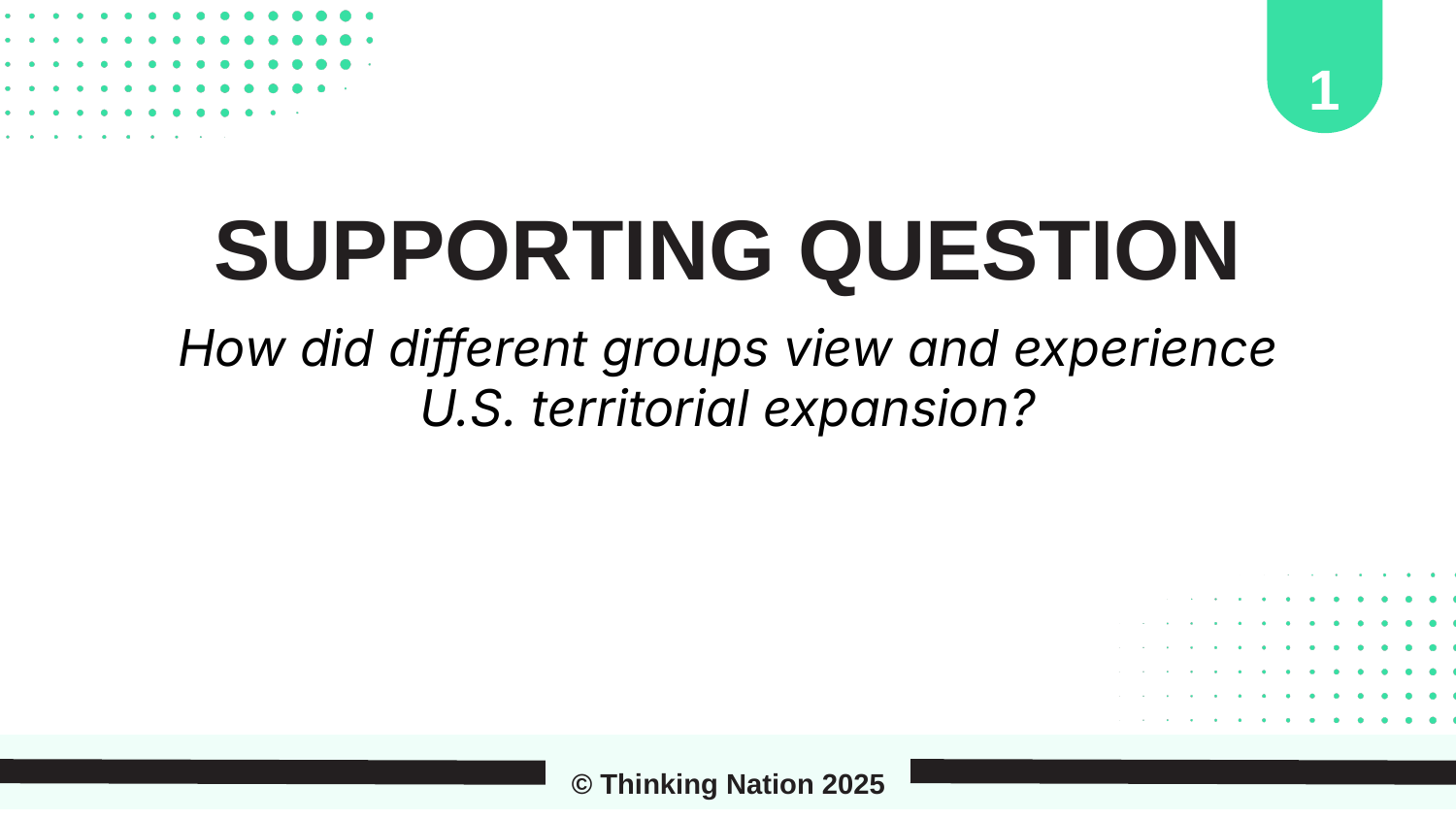

1
SUPPORTING QUESTION
How did different groups view and experience U.S. territorial expansion?

© Thinking Nation 2025